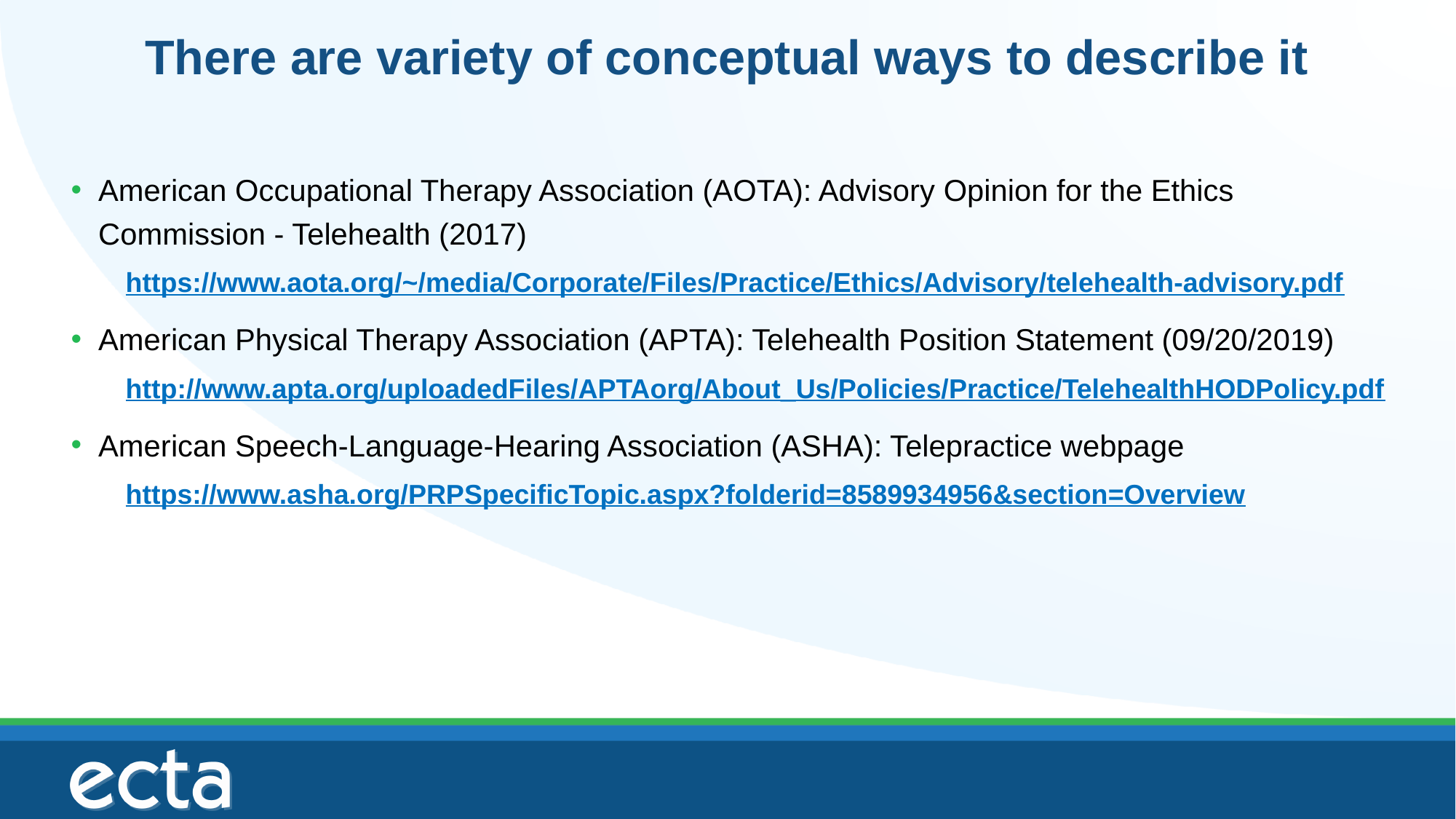

# There are variety of conceptual ways to describe it
American Occupational Therapy Association (AOTA): Advisory Opinion for the Ethics Commission - Telehealth (2017)
https://www.aota.org/~/media/Corporate/Files/Practice/Ethics/Advisory/telehealth-advisory.pdf
American Physical Therapy Association (APTA): Telehealth Position Statement (09/20/2019)
http://www.apta.org/uploadedFiles/APTAorg/About_Us/Policies/Practice/TelehealthHODPolicy.pdf
American Speech-Language-Hearing Association (ASHA): Telepractice webpage
https://www.asha.org/PRPSpecificTopic.aspx?folderid=8589934956&section=Overview